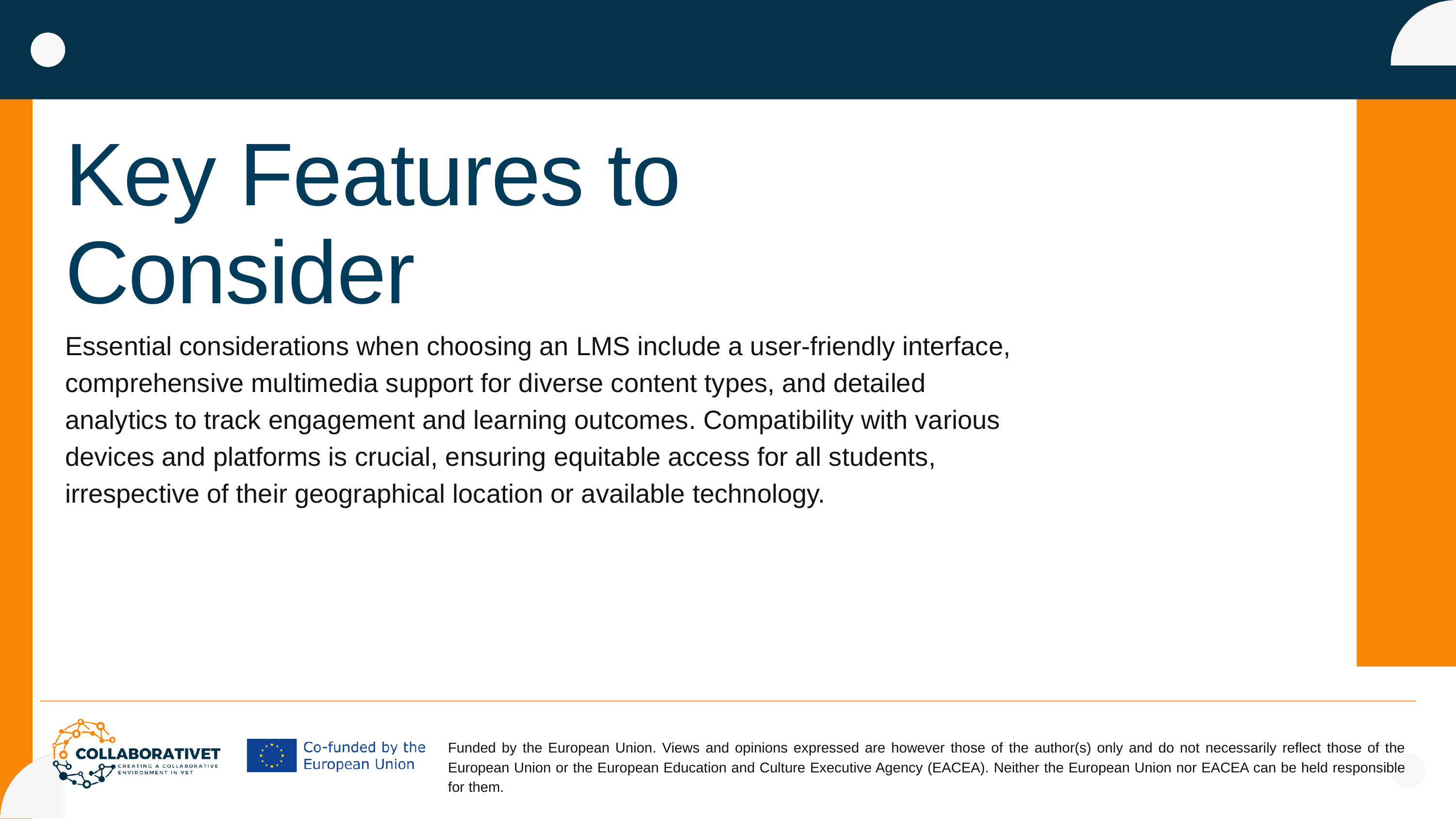

Key Features to Consider
Essential considerations when choosing an LMS include a user-friendly interface, comprehensive multimedia support for diverse content types, and detailed analytics to track engagement and learning outcomes. Compatibility with various devices and platforms is crucial, ensuring equitable access for all students, irrespective of their geographical location or available technology.

Funded by the European Union. Views and opinions expressed are however those of the author(s) only and do not necessarily reflect those of the European Union or the European Education and Culture Executive Agency (EACEA). Neither the European Union nor EACEA can be held responsible for them.